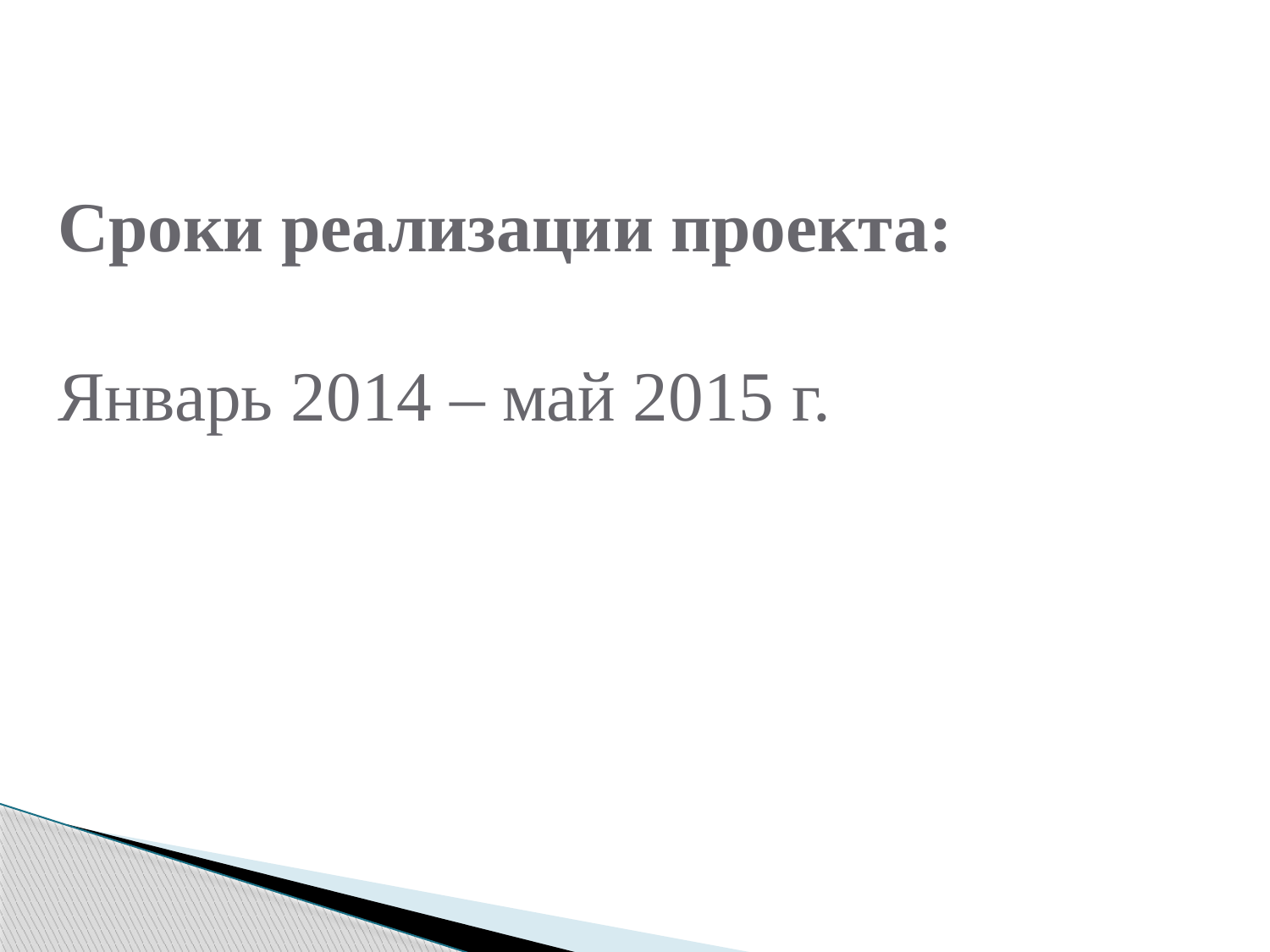

Сроки реализации проекта:

Январь 2014 – май 2015 г.